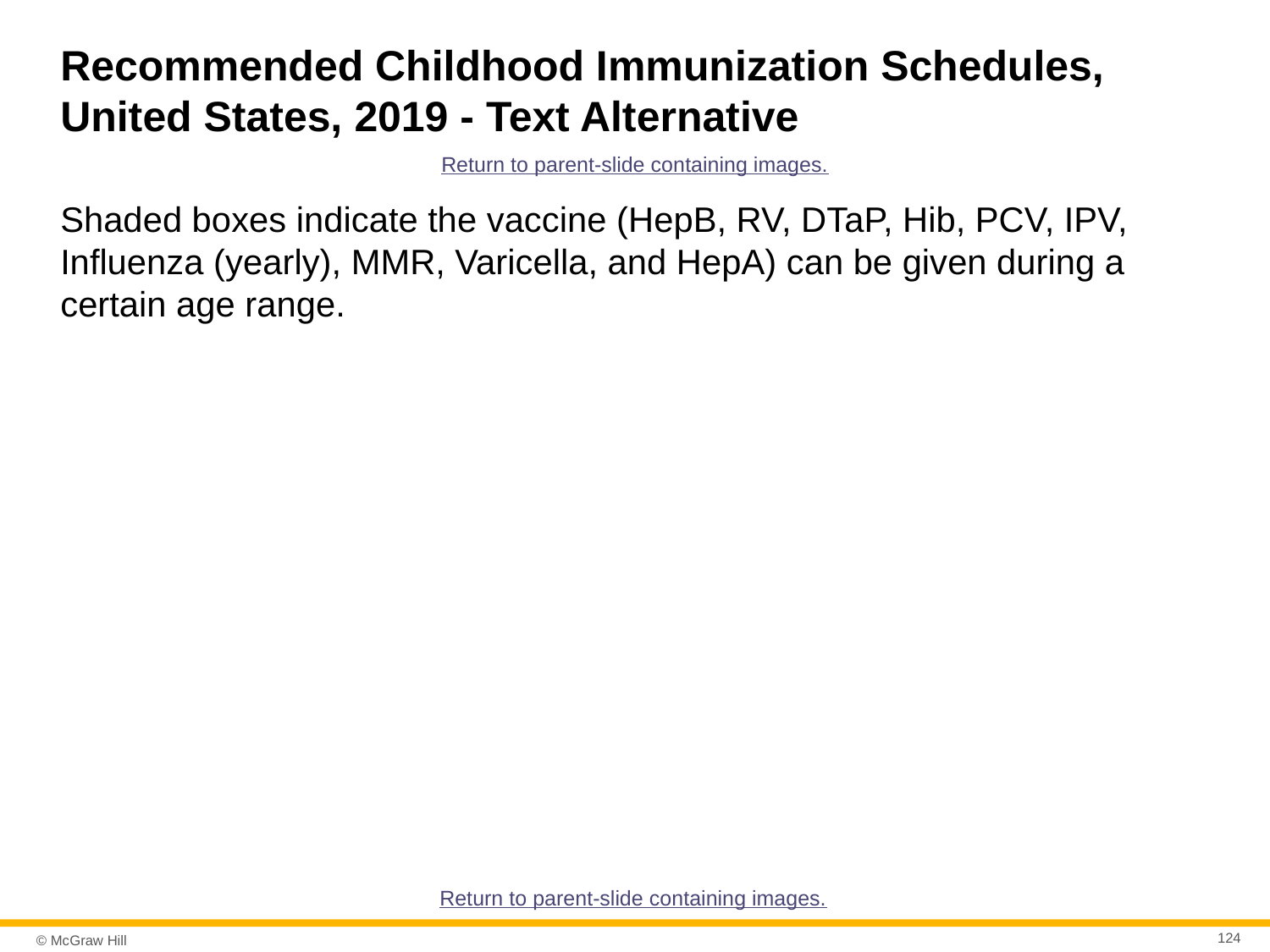

# Recommended Childhood Immunization Schedules, United States, 2019 - Text Alternative
Return to parent-slide containing images.
Shaded boxes indicate the vaccine (HepB, RV, DTaP, Hib, PCV, IPV, Influenza (yearly), MMR, Varicella, and HepA) can be given during a certain age range.
Return to parent-slide containing images.